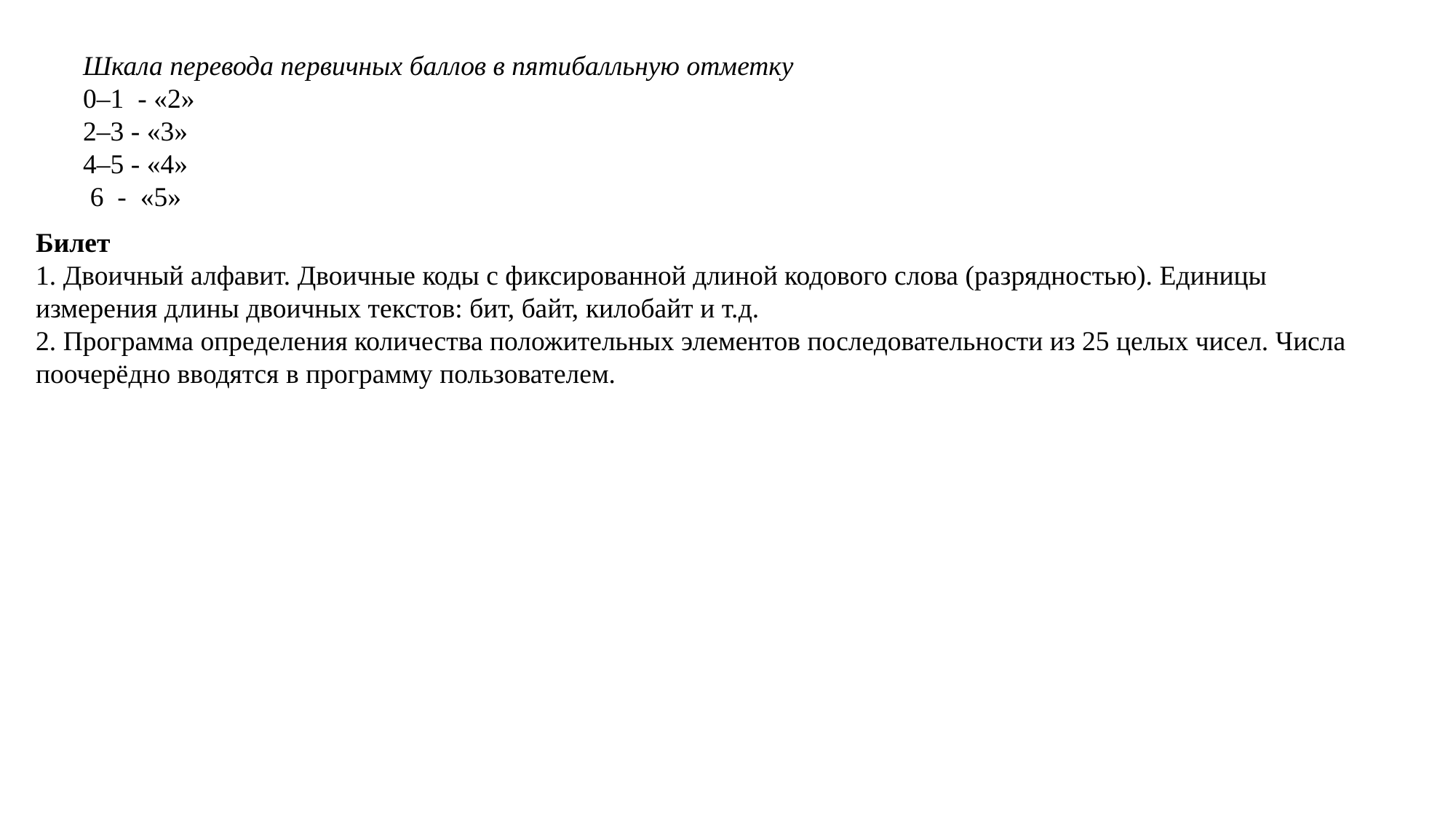

Шкала перевода первичных баллов в пятибалльную отметку
0–1  - «2»
2–3 - «3»
4–5 - «4»
 6  -  «5»

Билет
1. Двоичный алфавит. Двоичные коды с фиксированной длиной кодового слова (разрядностью). Единицы измерения длины двоичных текстов: бит, байт, килобайт и т.д.
2. Программа определения количества положительных элементов последовательности из 25 целых чисел. Числа поочерёдно вводятся в программу пользователем.